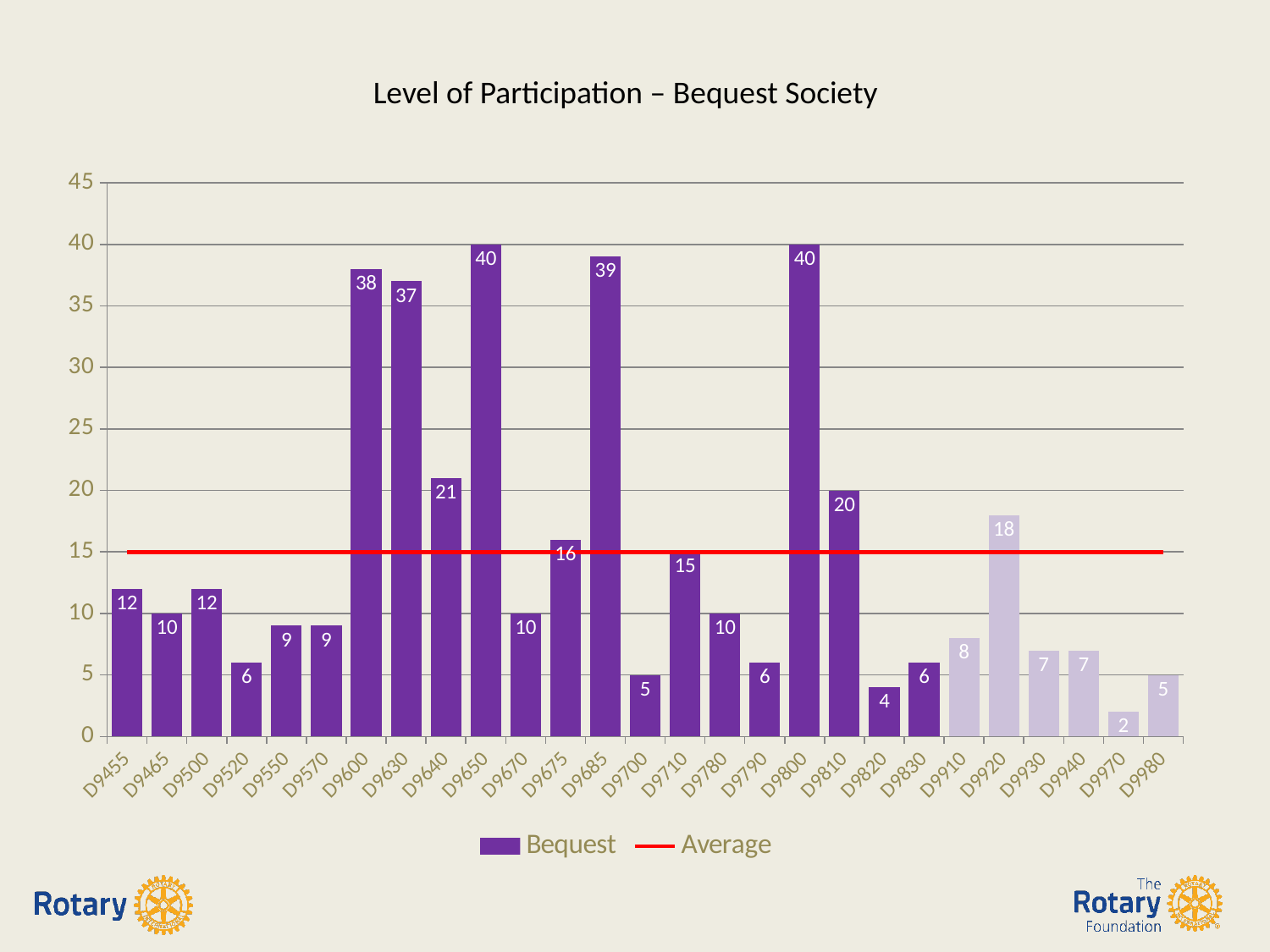

Level of Participation – Bequest Society

### Chart

| Category | Bequest | Average |
|---|---|---|
| D9455 | 12.0 | 15.0 |
| D9465 | 10.0 | 15.0 |
| D9500 | 12.0 | 15.0 |
| D9520 | 6.0 | 15.0 |
| D9550 | 9.0 | 15.0 |
| D9570 | 9.0 | 15.0 |
| D9600 | 38.0 | 15.0 |
| D9630 | 37.0 | 15.0 |
| D9640 | 21.0 | 15.0 |
| D9650 | 40.0 | 15.0 |
| D9670 | 10.0 | 15.0 |
| D9675 | 16.0 | 15.0 |
| D9685 | 39.0 | 15.0 |
| D9700 | 5.0 | 15.0 |
| D9710 | 15.0 | 15.0 |
| D9780 | 10.0 | 15.0 |
| D9790 | 6.0 | 15.0 |
| D9800 | 40.0 | 15.0 |
| D9810 | 20.0 | 15.0 |
| D9820 | 4.0 | 15.0 |
| D9830 | 6.0 | 15.0 |
| D9910 | 8.0 | 15.0 |
| D9920 | 18.0 | 15.0 |
| D9930 | 7.0 | 15.0 |
| D9940 | 7.0 | 15.0 |
| D9970 | 2.0 | 15.0 |
| D9980 | 5.0 | 15.0 |